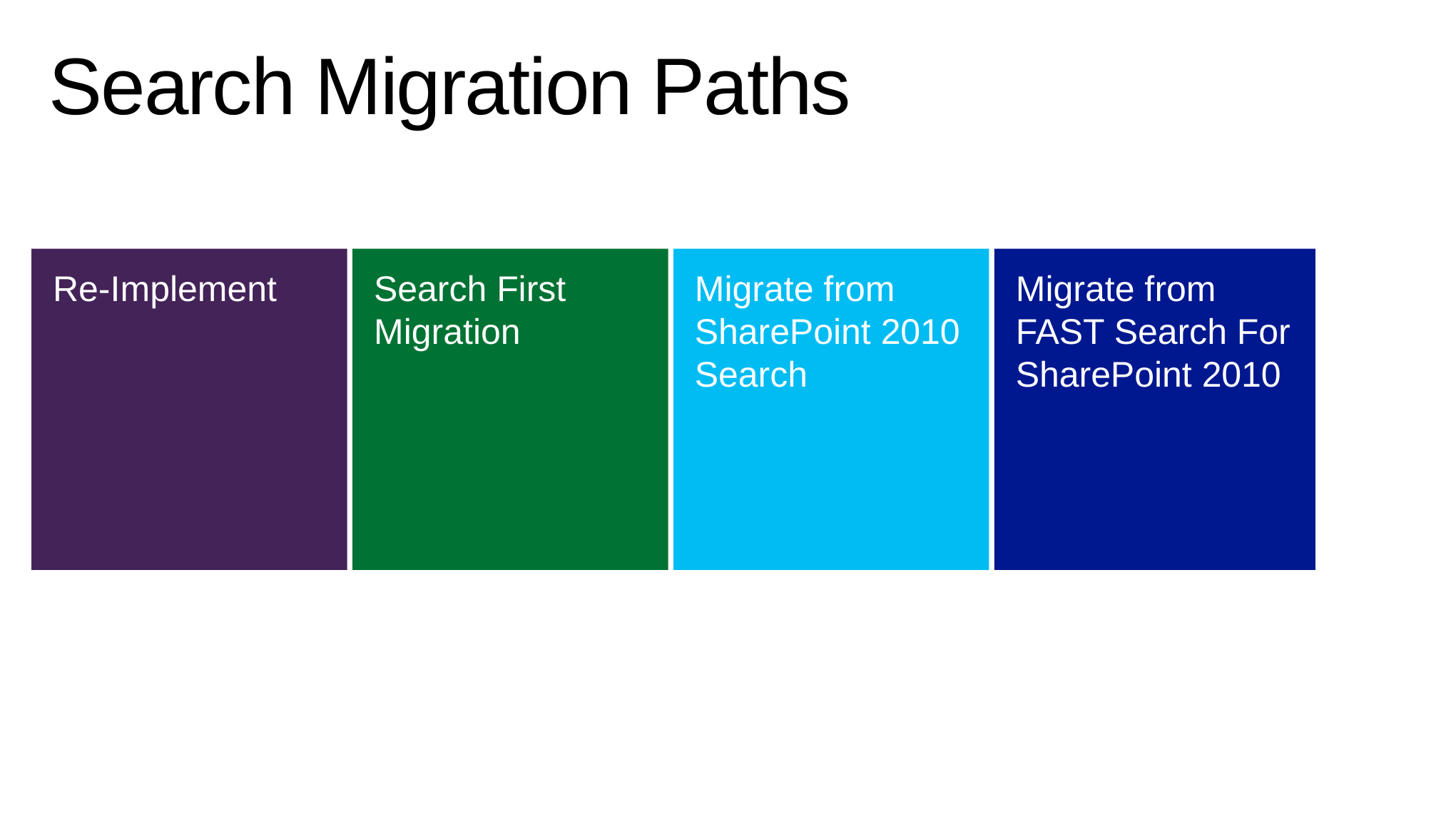

# Search Migration Paths
Re-Implement
Search First Migration

Migrate from SharePoint 2010 Search
Migrate from
FAST Search For SharePoint 2010